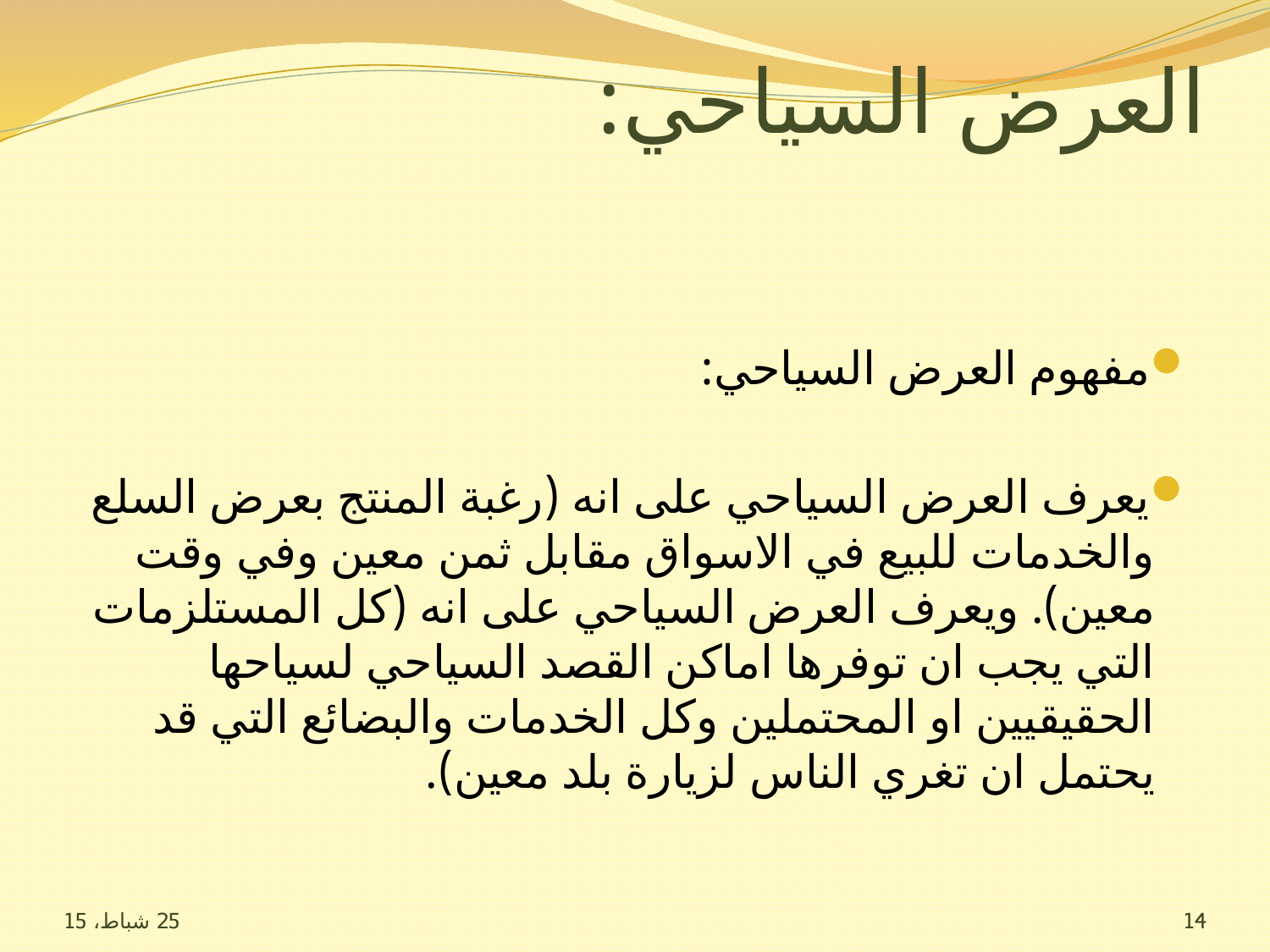

# العرض السياحي:

مفهوم العرض السياحي:

يعرف العرض السياحي على انه (رغبة المنتج بعرض السلع والخدمات للبيع في الاسواق مقابل ثمن معين وفي وقت معين). ويعرف العرض السياحي على انه (كل المستلزمات التي يجب ان توفرها اماكن القصد السياحي لسياحها الحقيقيين او المحتملين وكل الخدمات والبضائع التي قد يحتمل ان تغري الناس لزيارة بلد معين).

25 شباط، 15
14